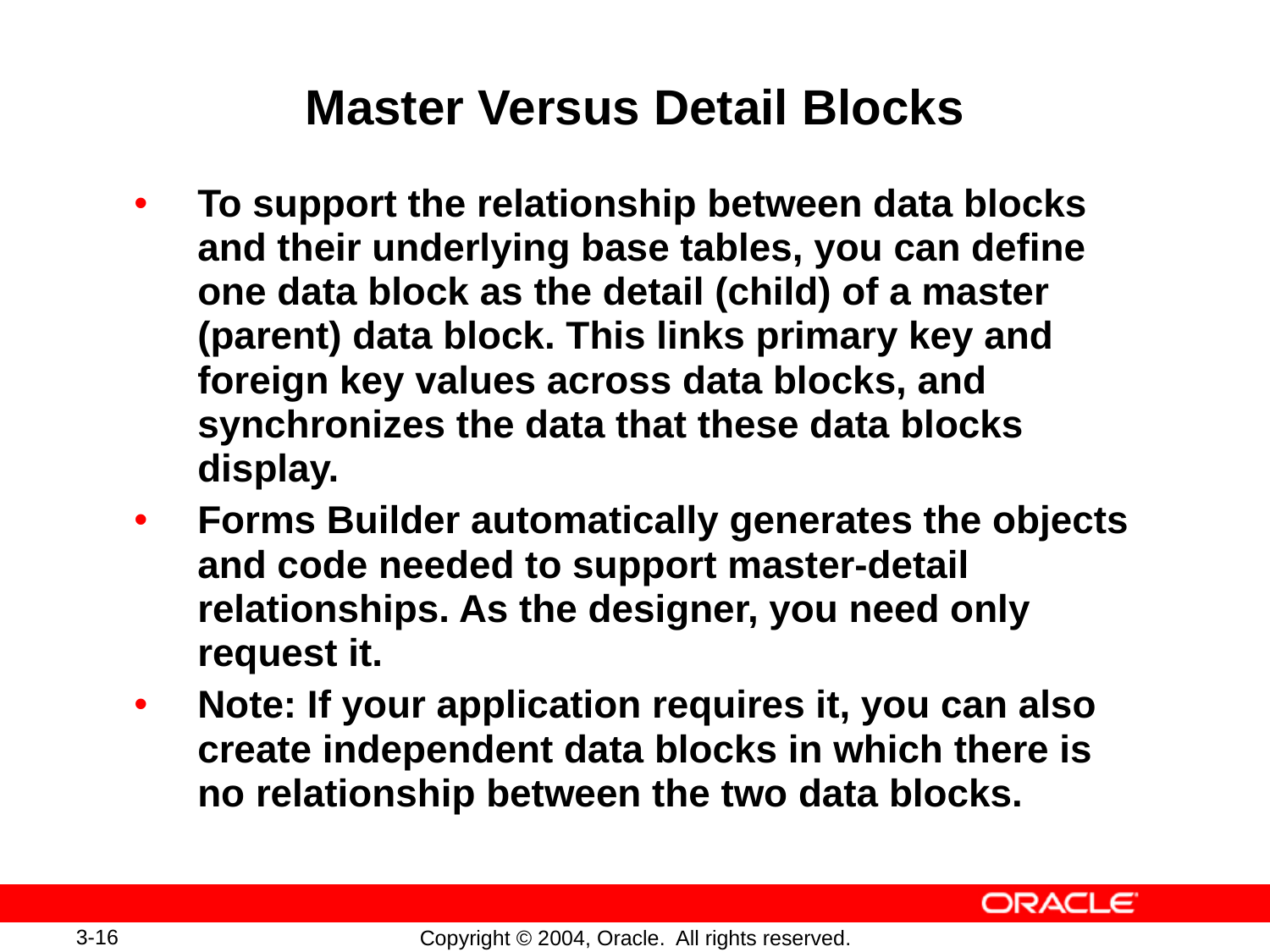

# Master Versus Detail Blocks
To support the relationship between data blocks and their underlying base tables, you can define one data block as the detail (child) of a master (parent) data block. This links primary key and foreign key values across data blocks, and synchronizes the data that these data blocks display.
Forms Builder automatically generates the objects and code needed to support master-detail relationships. As the designer, you need only request it.
Note: If your application requires it, you can also create independent data blocks in which there is no relationship between the two data blocks.